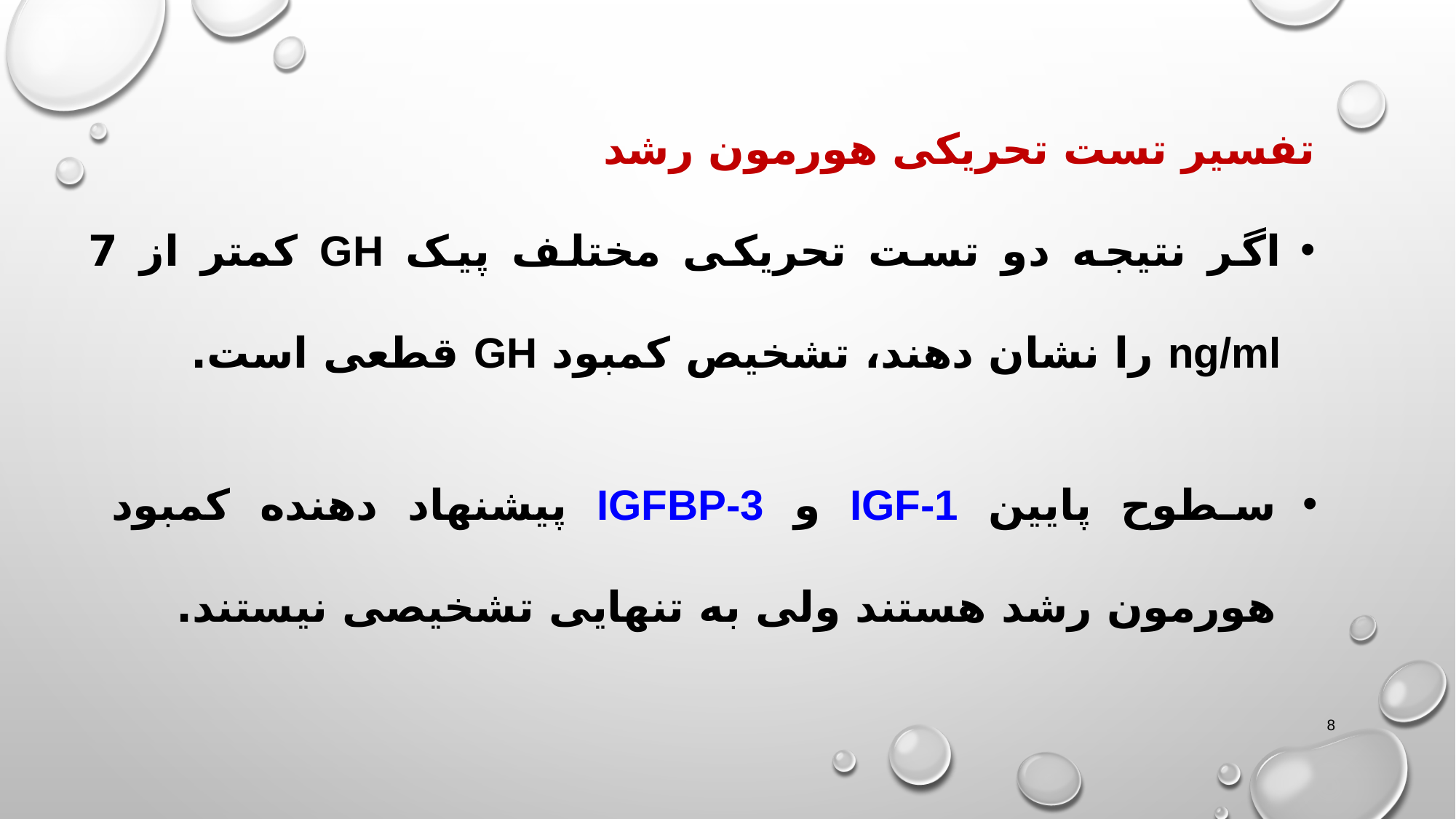

تفسیر تست تحریکی هورمون رشد
اگر نتیجه دو تست تحریکی مختلف پیک GH کمتر از 7 ng/ml را نشان دهند، تشخیص کمبود GH قطعی است.
سطوح پایین IGF-1 و IGFBP-3 پیشنهاد دهنده کمبود هورمون رشد هستند ولی به تنهایی تشخیصی نیستند.
8